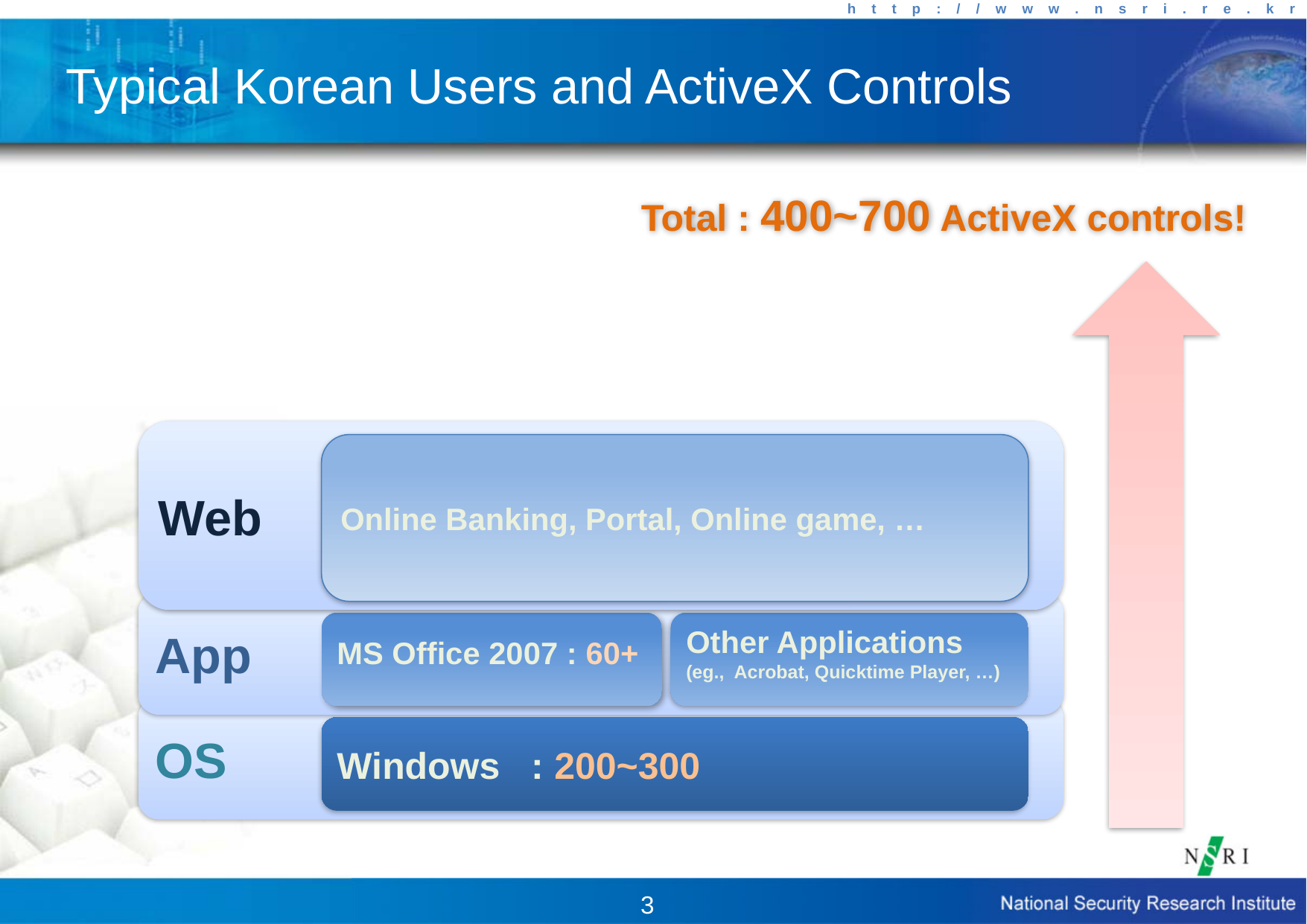

Typical Korean Users and ActiveX Controls

Total : 400~700 ActiveX controls!

Web
Online Banking, Portal, Online game, …
App
MS Office 2007 : 60+
Other Applications
(eg.,  Acrobat, Quicktime Player, …)
OS
Windows   : 200~300
3